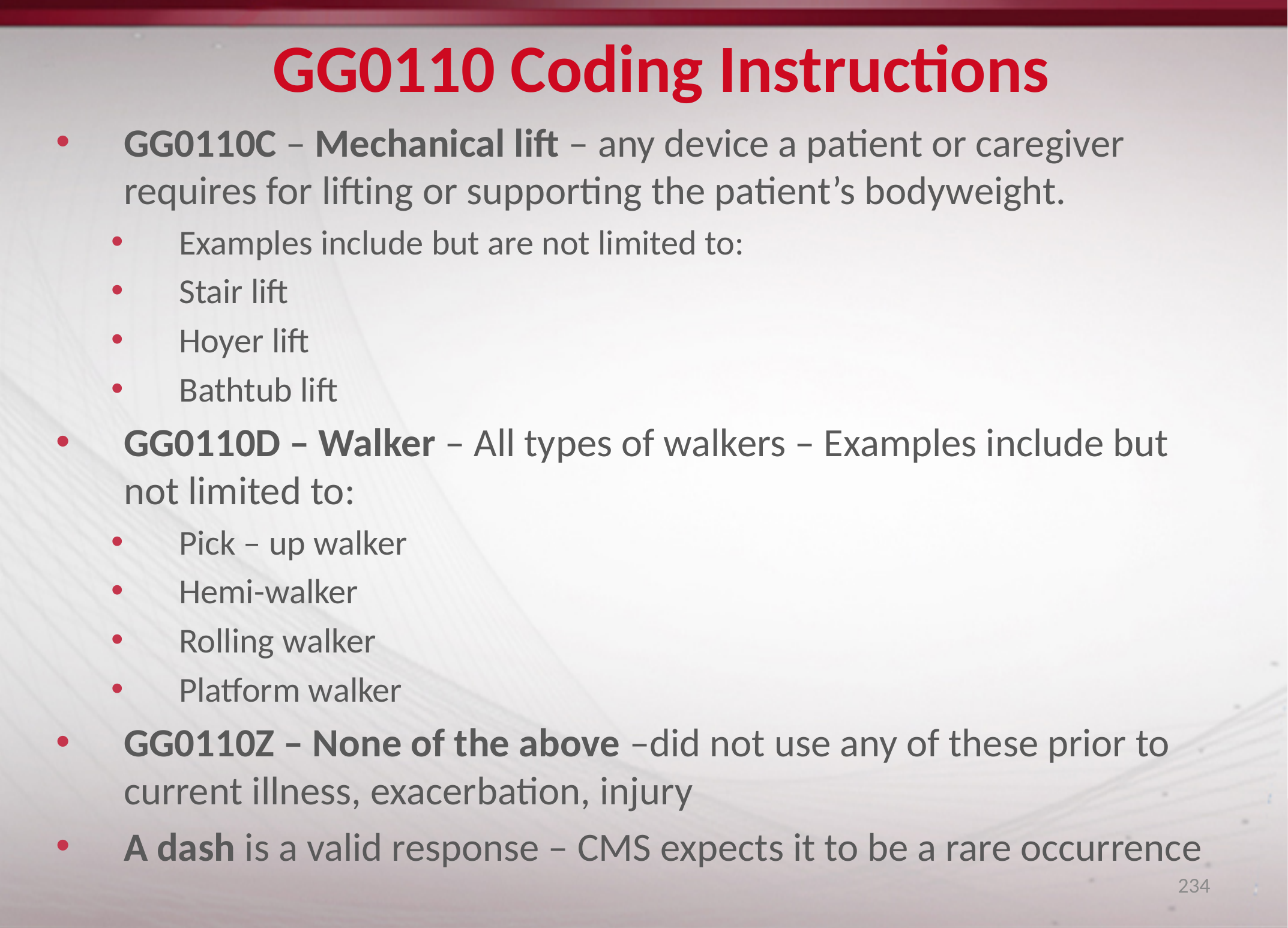

# GG0110 Coding Instructions
GG0110C – Mechanical lift – any device a patient or caregiver requires for lifting or supporting the patient’s bodyweight.
Examples include but are not limited to:
Stair lift
Hoyer lift
Bathtub lift
GG0110D – Walker – All types of walkers – Examples include but not limited to:
Pick – up walker
Hemi-walker
Rolling walker
Platform walker
GG0110Z – None of the above –did not use any of these prior to current illness, exacerbation, injury
A dash is a valid response – CMS expects it to be a rare occurrence

234